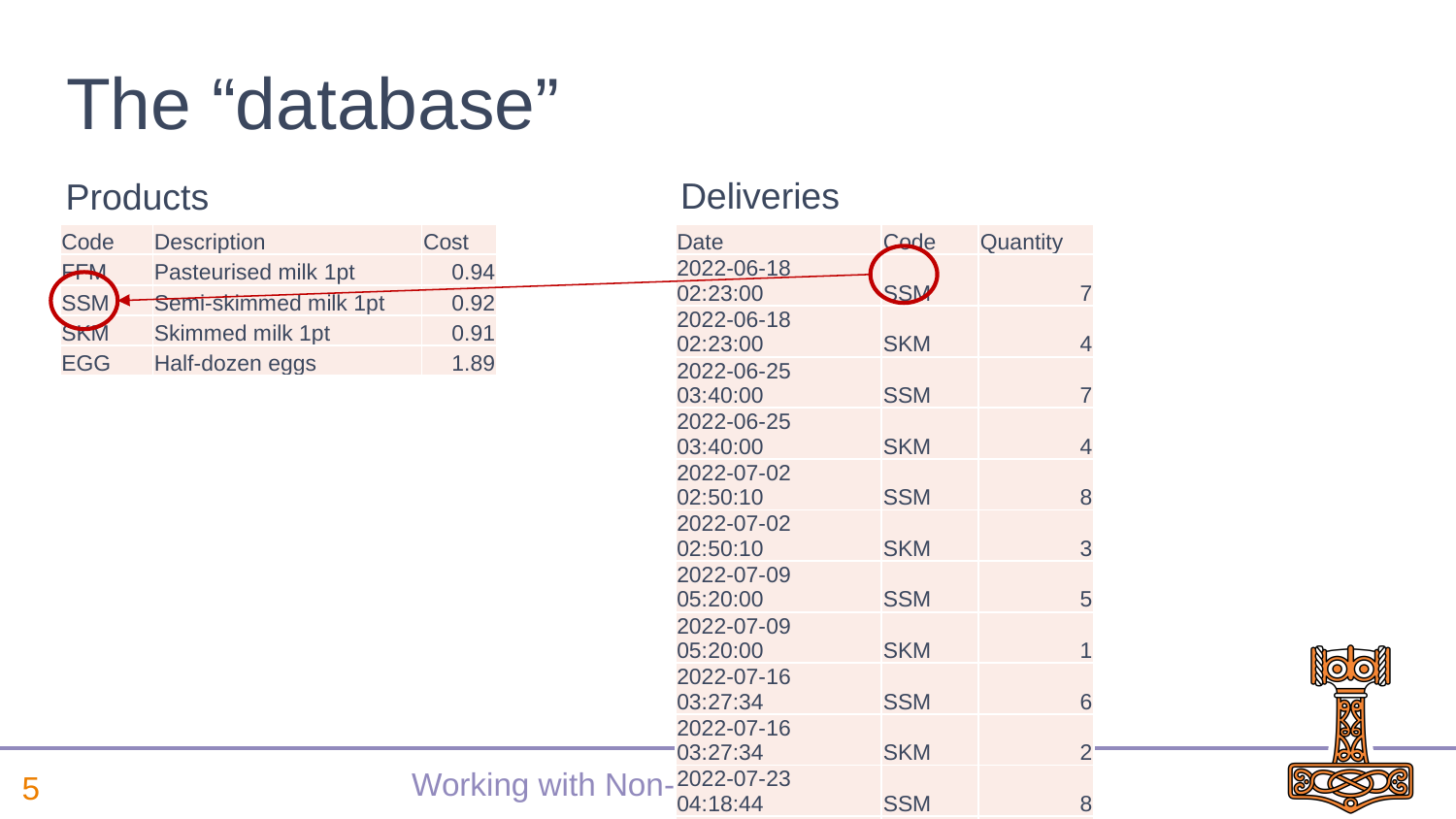

# The “database”
Deliveries
Products
| Code | Description | Cost |
| --- | --- | --- |
| FFM | Pasteurised milk 1pt | 0.94 |
| SSM | Semi-skimmed milk 1pt | 0.92 |
| SKM | Skimmed milk 1pt | 0.91 |
| EGG | Half-dozen eggs | 1.89 |
| Date | Code | Quantity |
| --- | --- | --- |
| 2022-06-18 02:23:00 | SSM | 7 |
| 2022-06-18 02:23:00 | SKM | 4 |
| 2022-06-25 03:40:00 | SSM | 7 |
| 2022-06-25 03:40:00 | SKM | 4 |
| 2022-07-02 02:50:10 | SSM | 8 |
| 2022-07-02 02:50:10 | SKM | 3 |
| 2022-07-09 05:20:00 | SSM | 5 |
| 2022-07-09 05:20:00 | SKM | 1 |
| 2022-07-16 03:27:34 | SSM | 6 |
| 2022-07-16 03:27:34 | SKM | 2 |
| 2022-07-23 04:18:44 | SSM | 8 |
| 2022-07-23 04:18:44 | SKM | 4 |
| 2022-07-30 01:58:10 | SSM | 8 |
| 2022-07-30 01:58:10 | SKM | 3 |
| 2022-08-06 03:29:39 | SSM | 4 |
| 2022-08-06 03:29:39 | SKM | 1 |